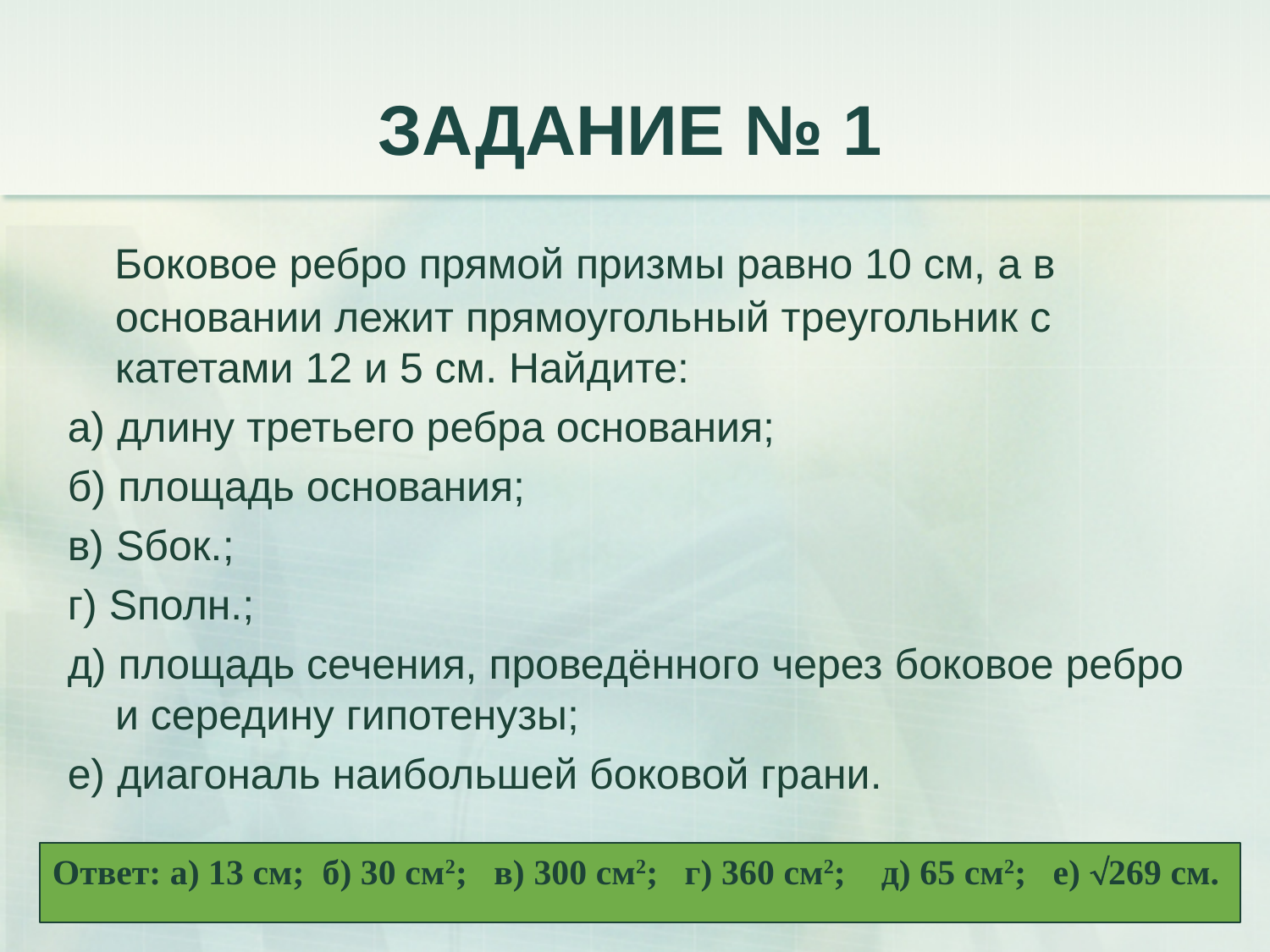

# ЗАДАНИЕ № 1
   Боковое ребро прямой призмы равно 10 см, а в основании лежит прямоугольный треугольник с катетами 12 и 5 см. Найдите:
а) длину третьего ребра основания;
б) площадь основания;
в) Sбок.;
г) Sполн.;
д) площадь сечения, проведённого через боковое ребро и середину гипотенузы;
е) диагональ наибольшей боковой грани.

Ответ: а) 13 см;  б) 30 см2;   в) 300 см2;   г) 360 см2;    д) 65 см2;   е) √269 см.